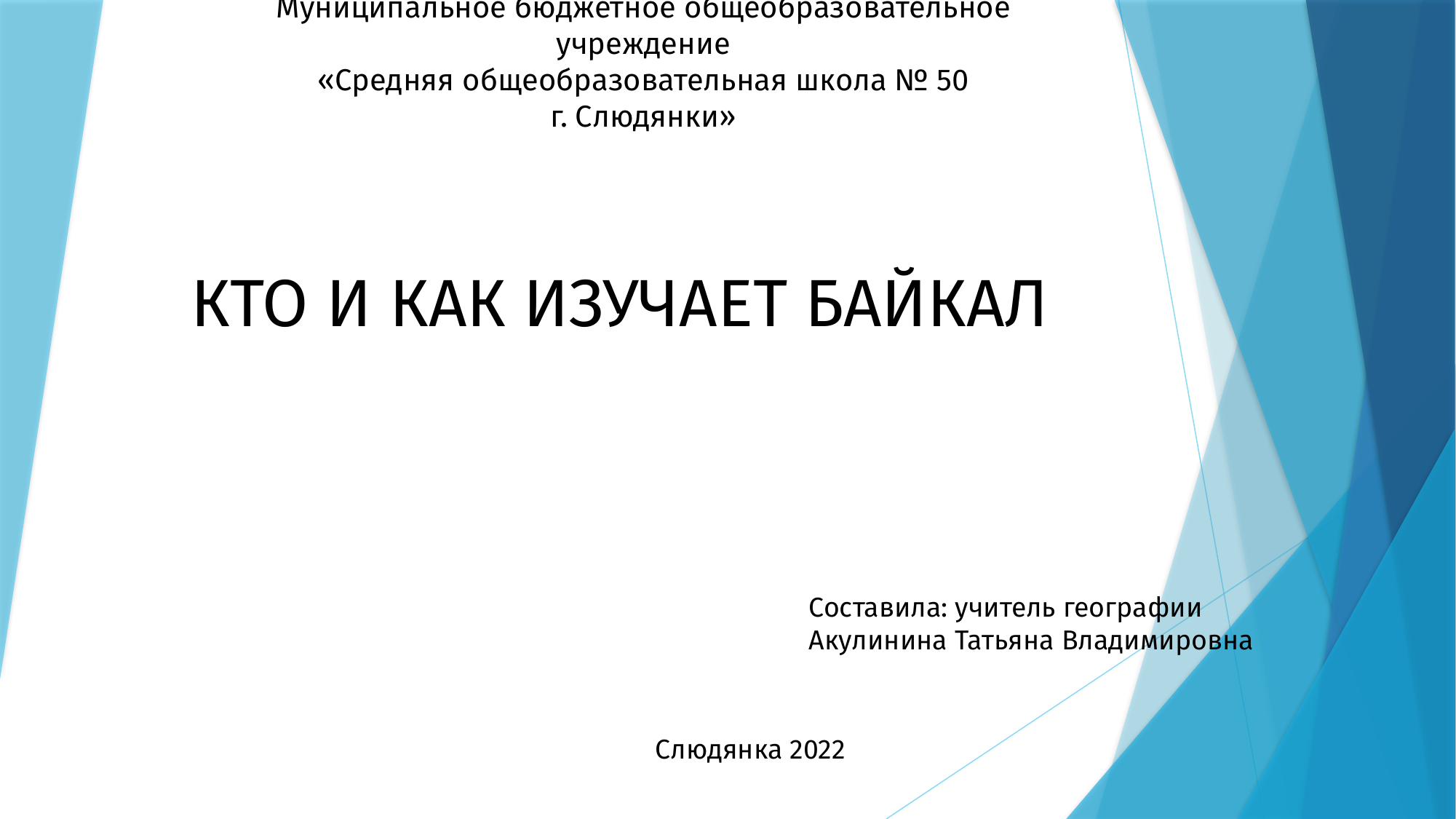

# Муниципальное бюджетное общеобразовательное учреждение «Средняя общеобразовательная школа № 50 г. Слюдянки»
КТО И КАК ИЗУЧАЕТ БАЙКАЛ
Составила: учитель географии
Акулинина Татьяна Владимировна
Слюдянка 2022